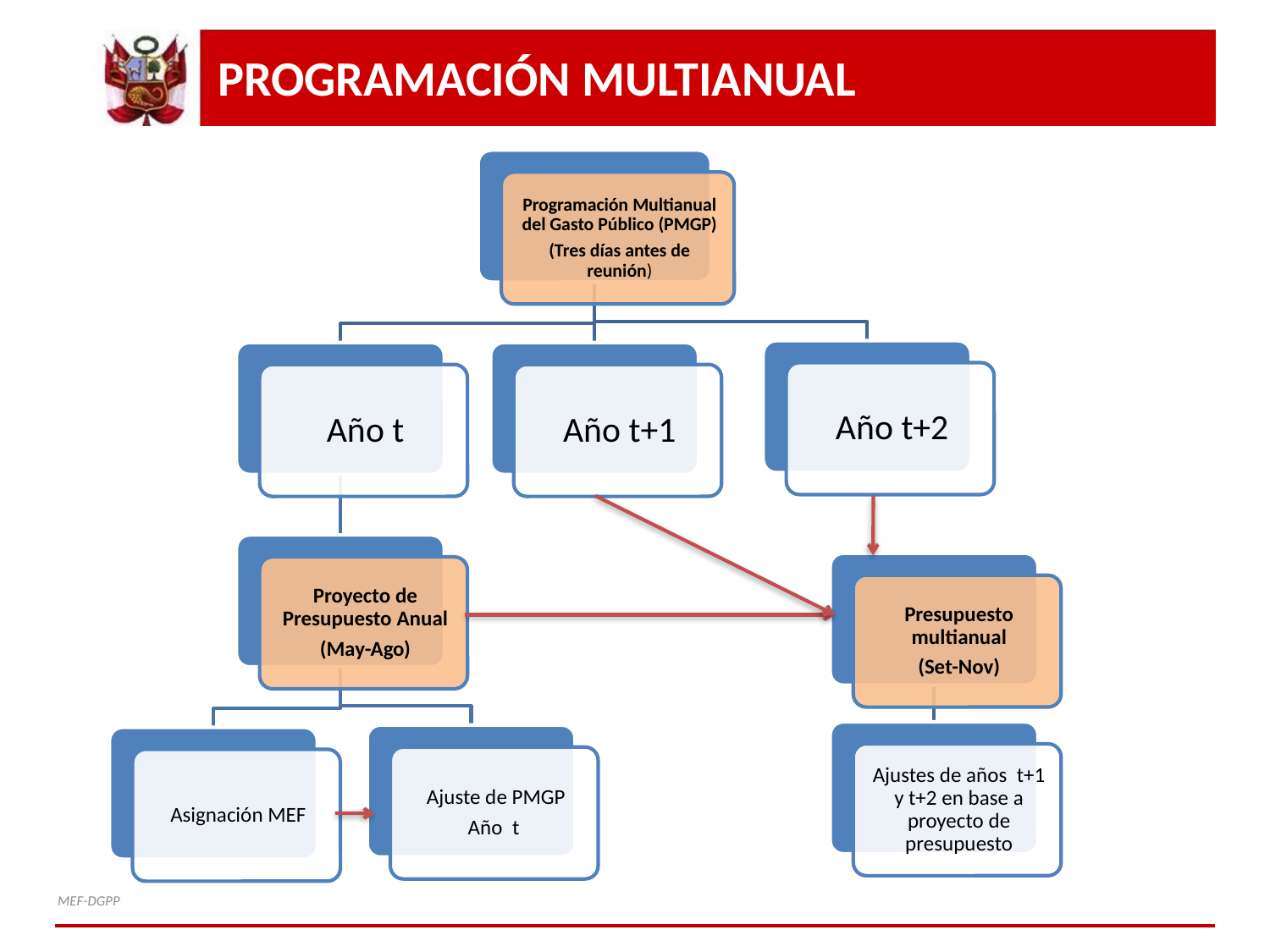

# PROGRAMACIÓN MULTIANUAL
Programación Multianual del Gasto Público (PMGP)
(Tres días antes de reunión)
Año t
Proyecto de Presupuesto Anual
(May-Ago)
Asignación MEF
Ajuste de PMGP
Año  t
Año t+1
Año t+2
Presupuesto multianual
(Set-Nov)
Ajustes de años  t+1 y t+2 en base a proyecto de presupuesto
MEF-DGPP